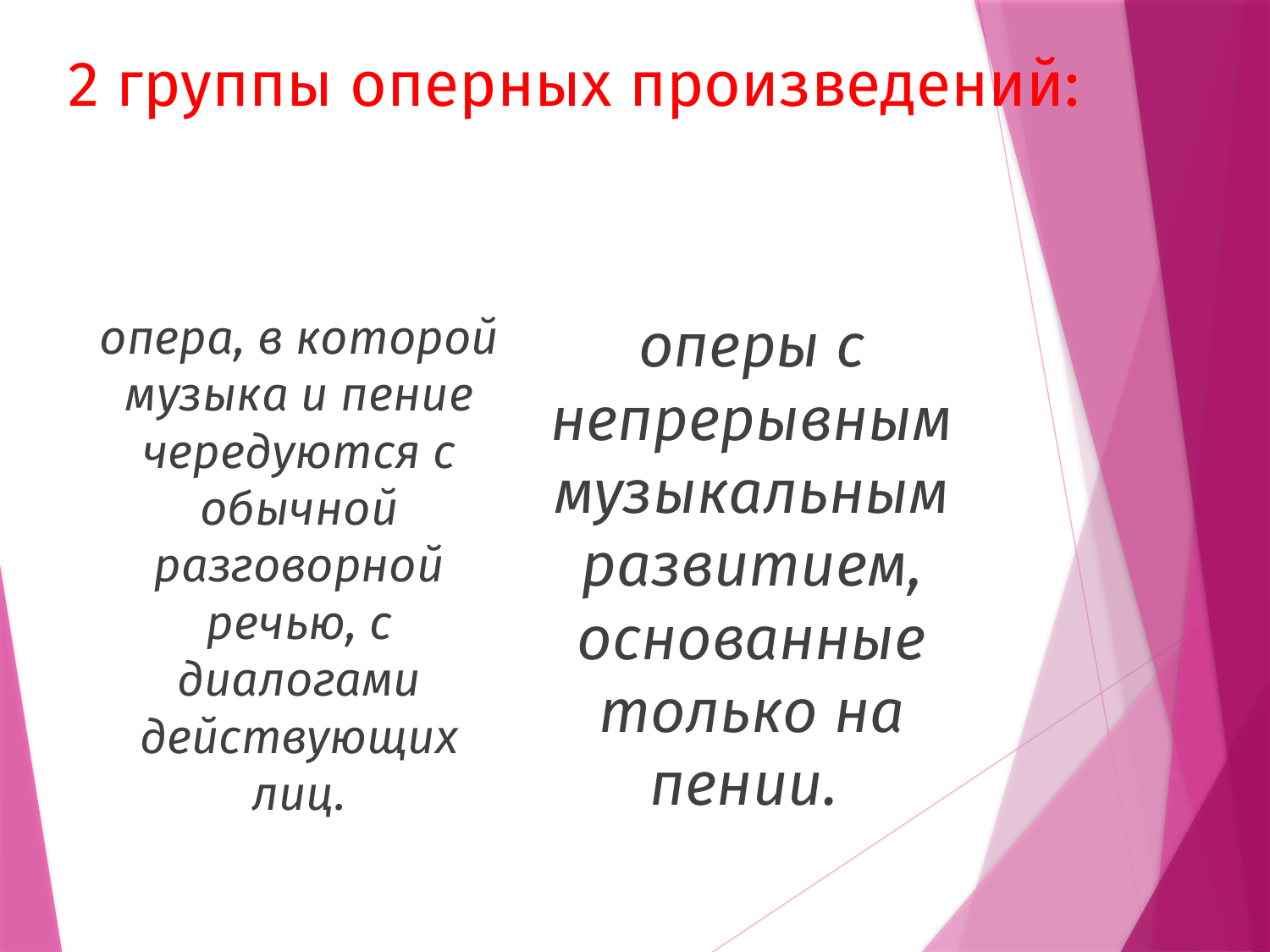

# 2 группы оперных произведений:
опера, в которой музыка и пение чередуются с обычной разговорной речью, с диалогами действующих лиц.
оперы с непрерывным музыкальным развитием, основанные только на пении.